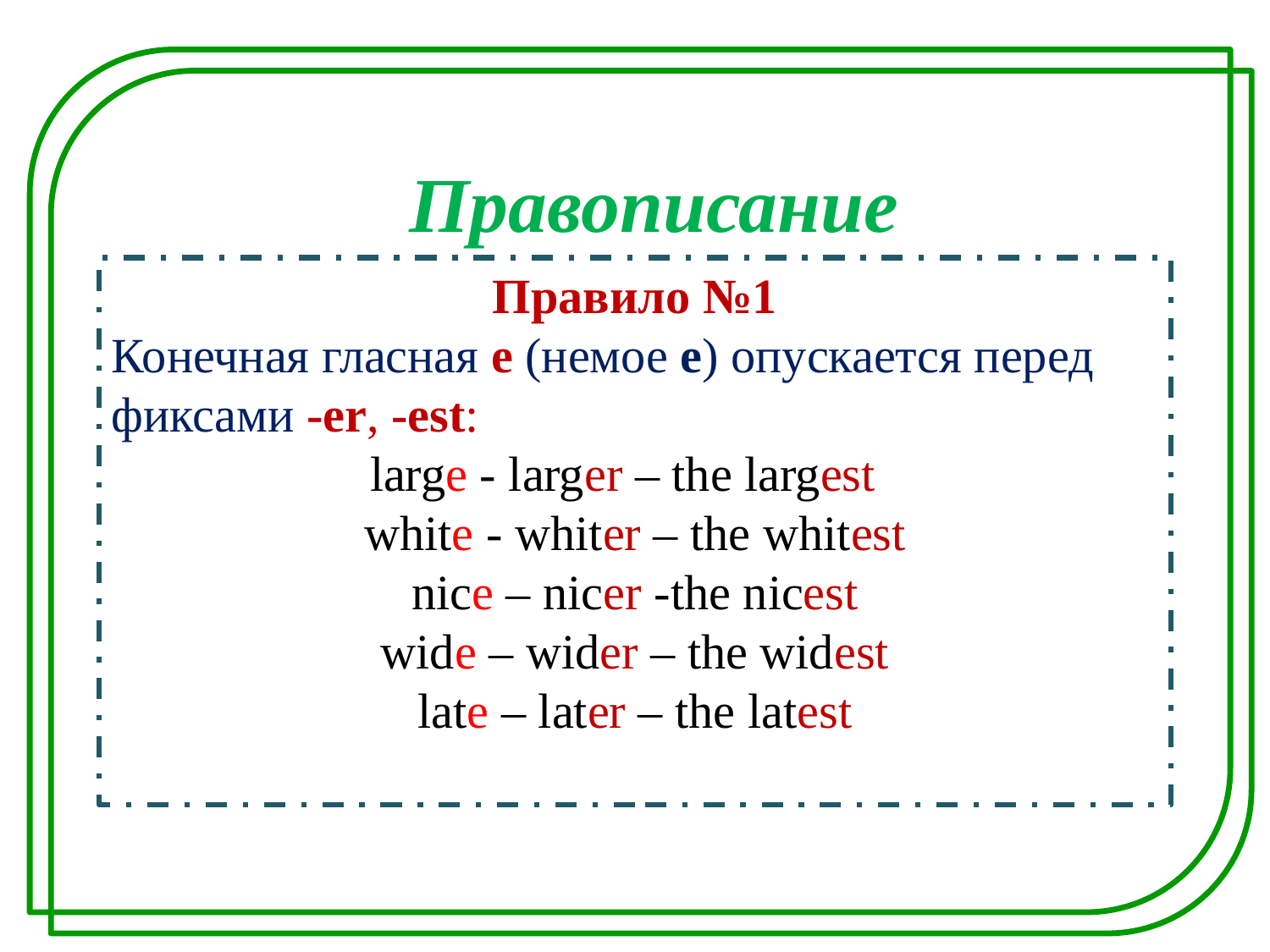

Правописание
Правило №1
Конечная гласная е (немое е) опускается перед фиксами -еr, -est:
large - larger – the largest
white - whiter – the whitest
nice – nicer -the nicest
wide – wider – the widest
late – later – the latest